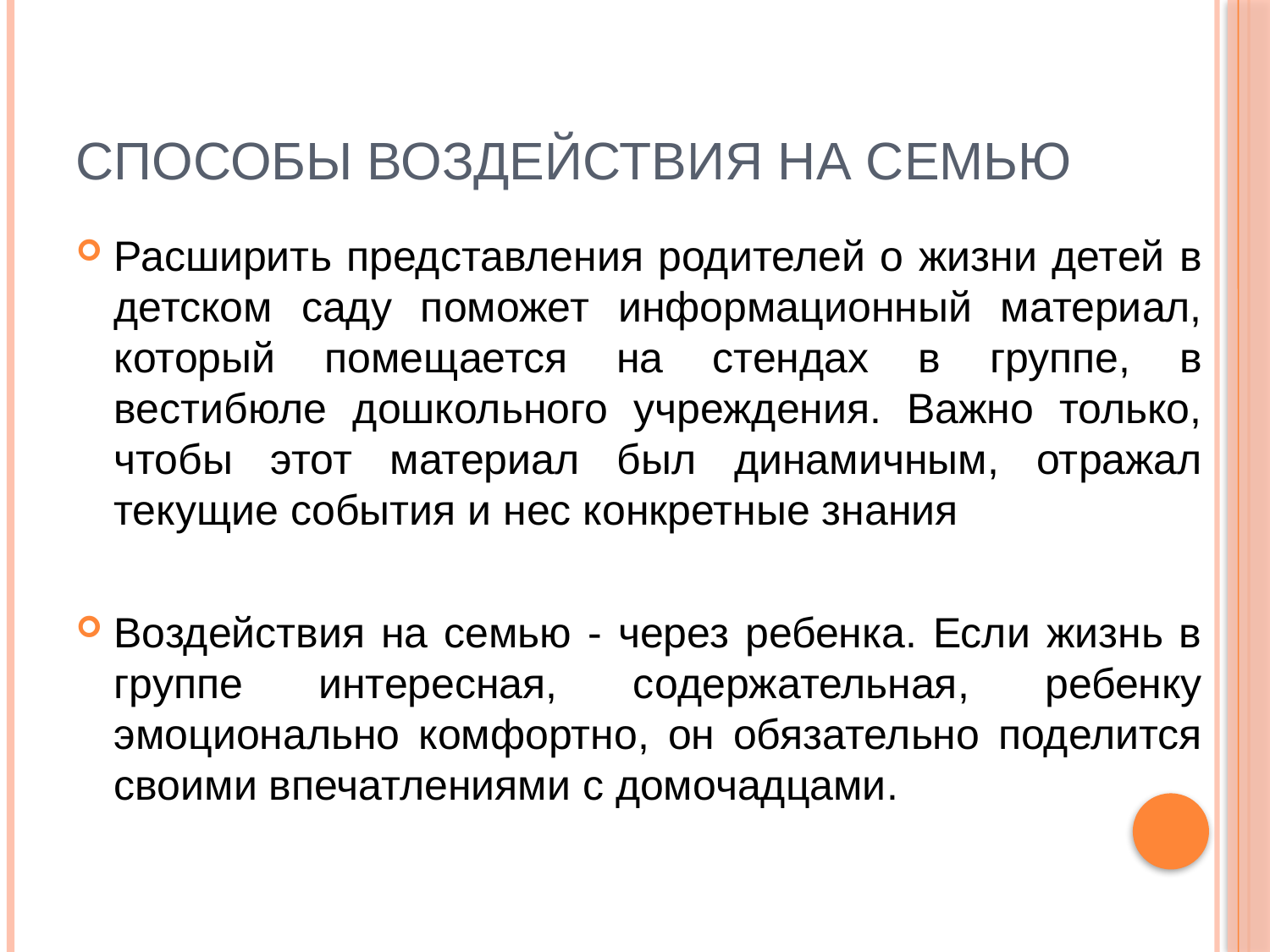

# Способы воздействия на семью
Расширить представления родителей о жизни детей в детском саду поможет информационный материал, который помещается на стендах в группе, в вестибюле дошкольного учреждения. Важно только, чтобы этот материал был динамичным, отражал текущие события и нес конкретные знания

Воздействия на семью - через ребенка. Если жизнь в группе интересная, содержательная, ребенку эмоционально комфортно, он обязательно поделится своими впечатлениями с домочадцами.